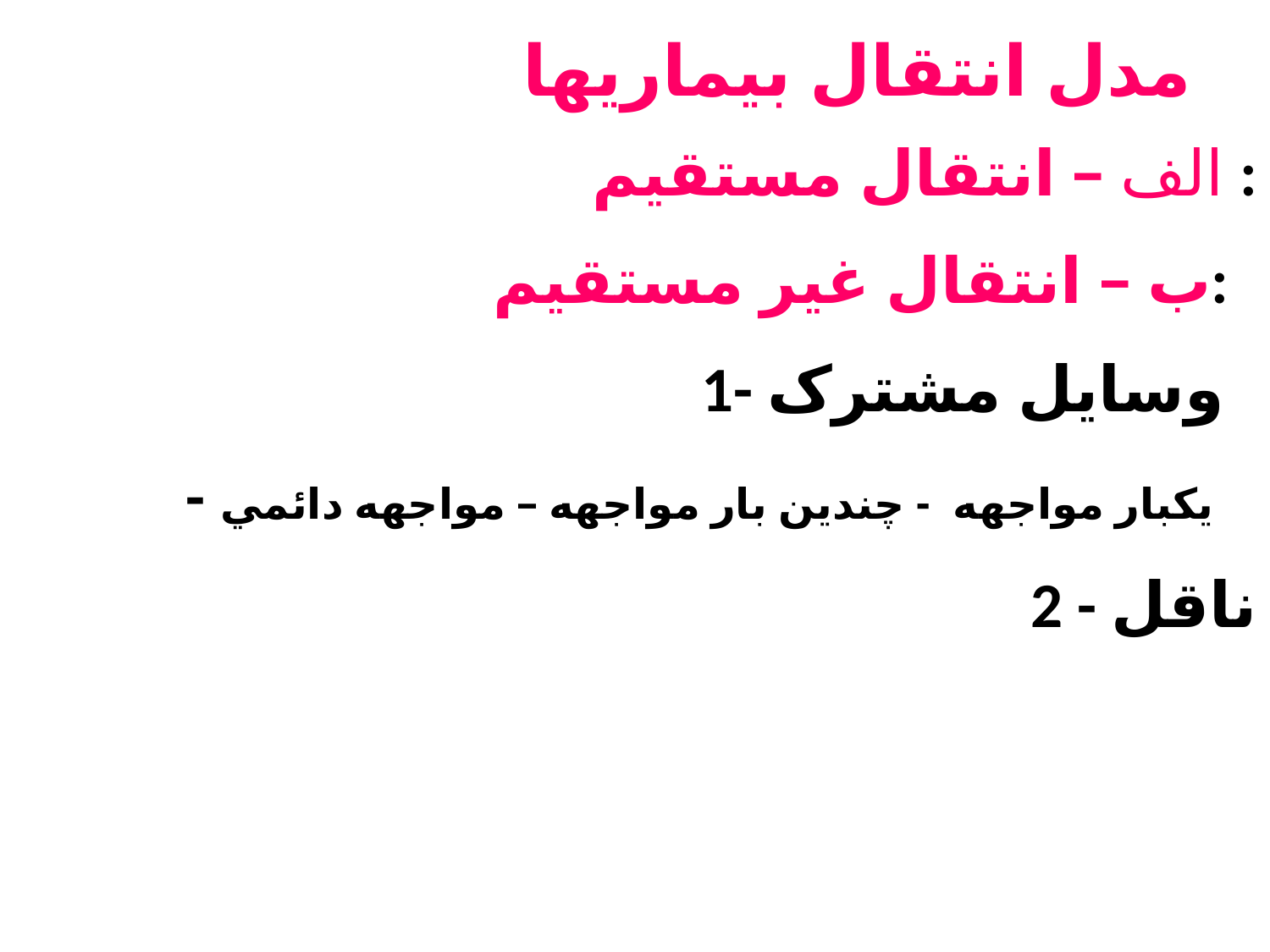

# مدل انتقال بيماريها
   الف – انتقال مستقیم :
ب – انتقال غير مستقيم:
        1- وسايل مشترک
       - يکبار مواجهه  - چندين بار مواجهه – مواجهه دائمي
       2 - ناقل